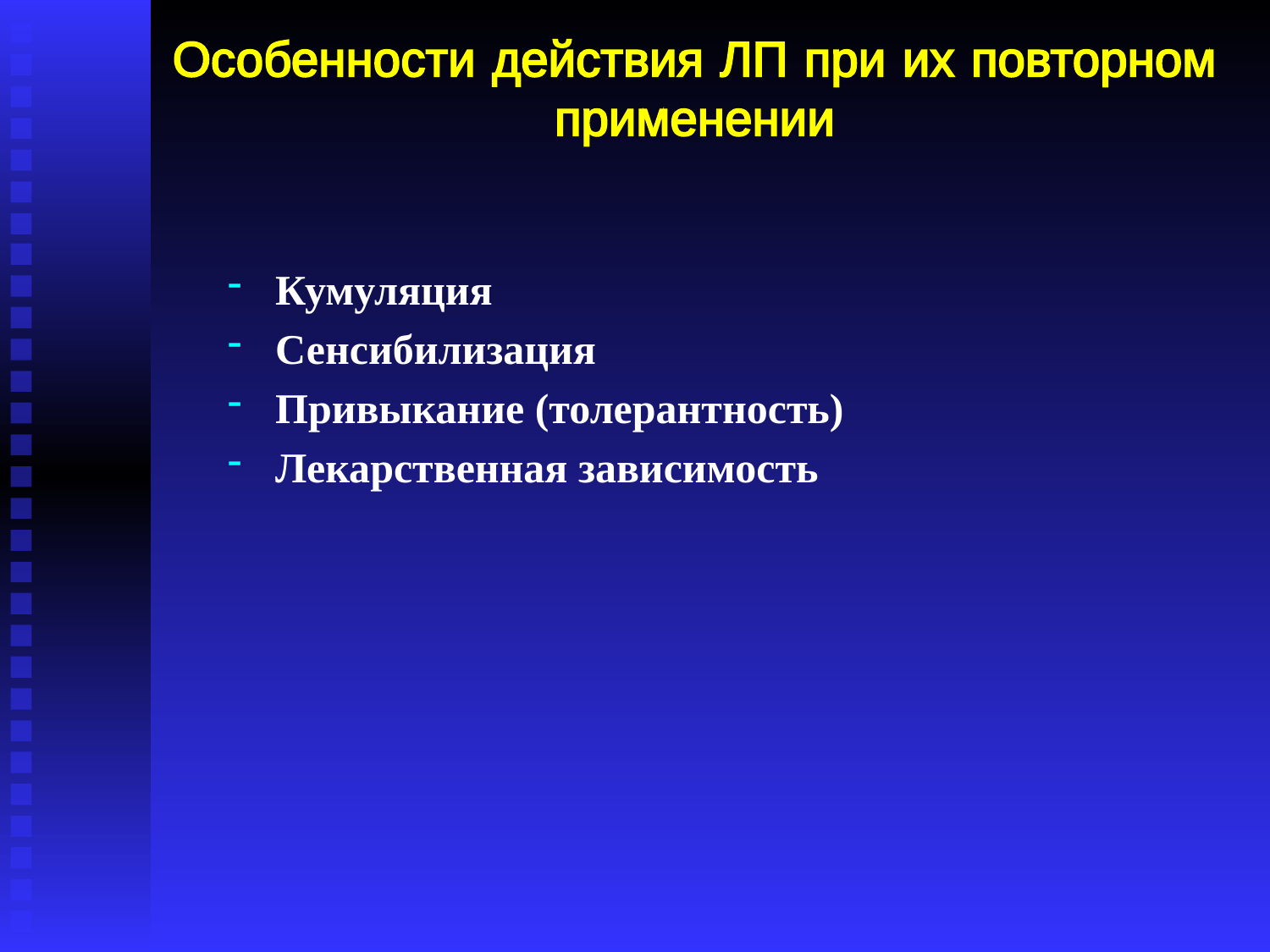

# Особенности действия ЛП при их повторном применении
Кумуляция
Сенсибилизация
Привыкание (толерантность)
Лекарственная зависимость